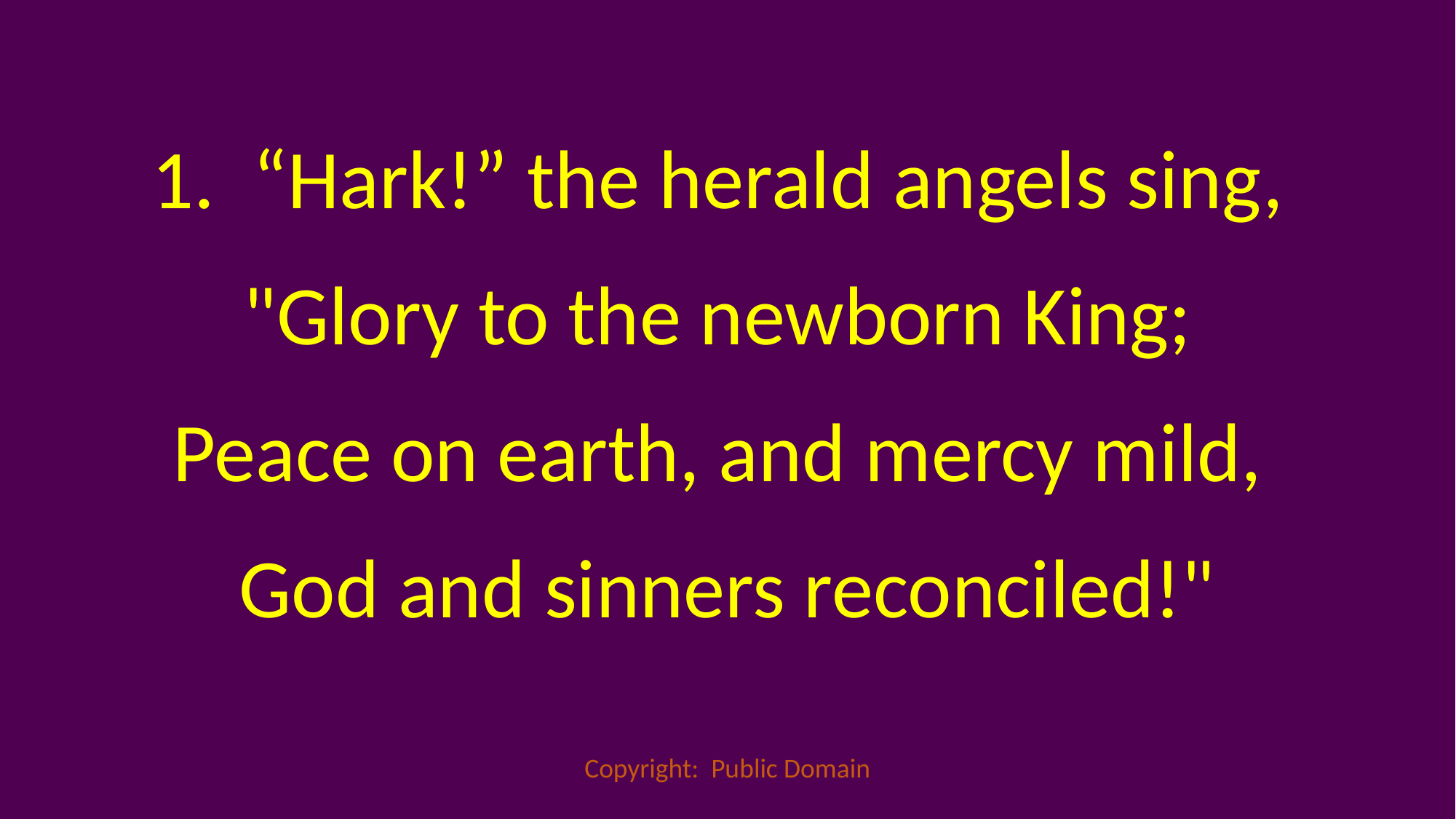

“Hark!” the herald angels sing,
"Glory to the newborn King;
Peace on earth, and mercy mild,
God and sinners reconciled!"
Copyright:  Public Domain